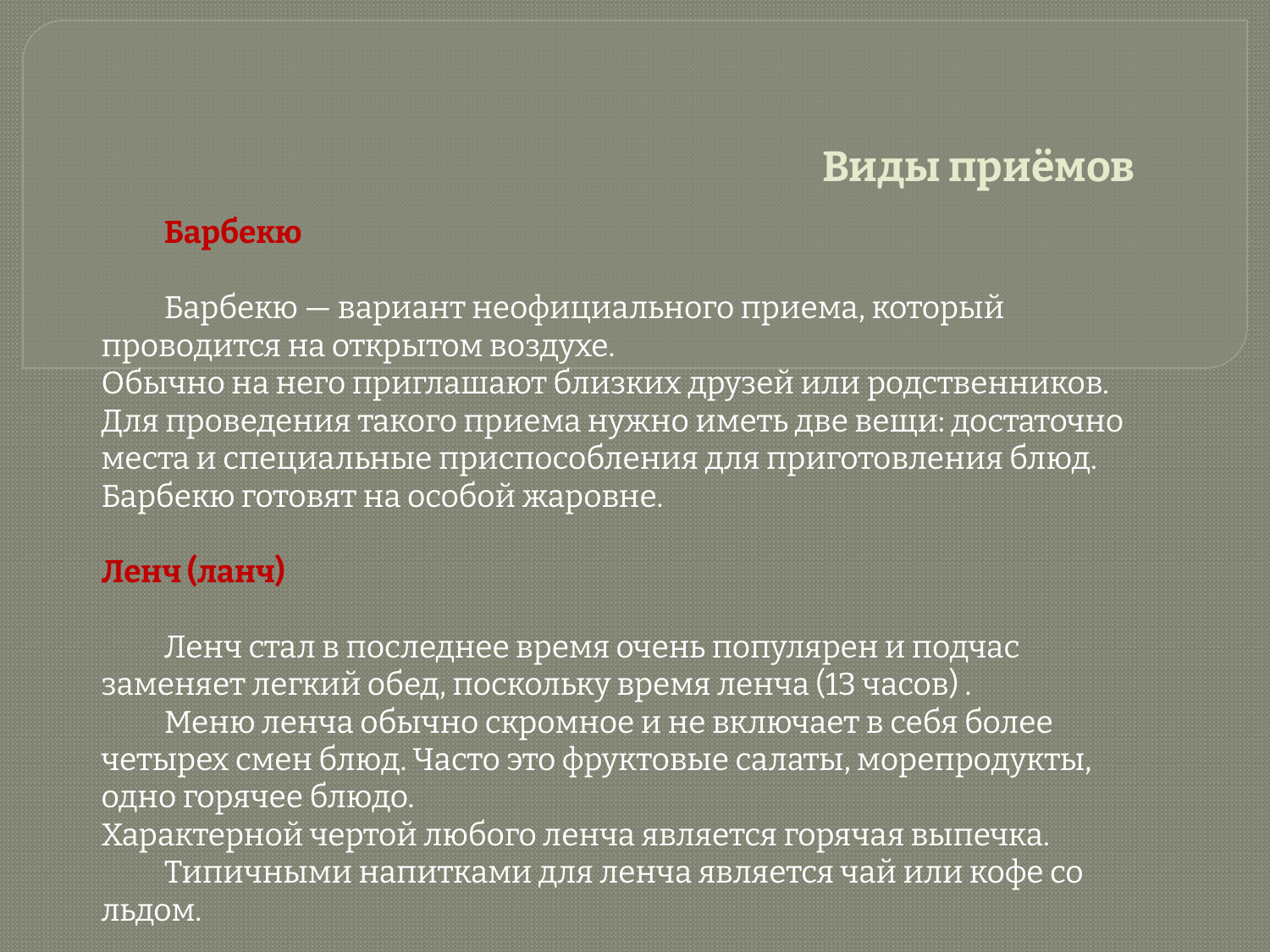

# Виды приёмов
Барбекю

Барбекю — вариант неофициального приема, который проводится на открытом воздухе.
Обычно на него приглашают близких друзей или родственников. Для проведения такого приема нужно иметь две вещи: достаточно места и специальные приспособления для приготовления блюд.
Барбекю готовят на особой жаровне.
Ленч (ланч)

Ленч стал в последнее время очень популярен и подчас заменяет легкий обед, поскольку время ленча (13 часов) .
Меню ленча обычно скромное и не включает в себя более четырех смен блюд. Часто это фруктовые салаты, морепродукты, одно горячее блюдо.
Характерной чертой любого ленча является горячая выпечка.
Типичными напитками для ленча является чай или кофе со льдом.